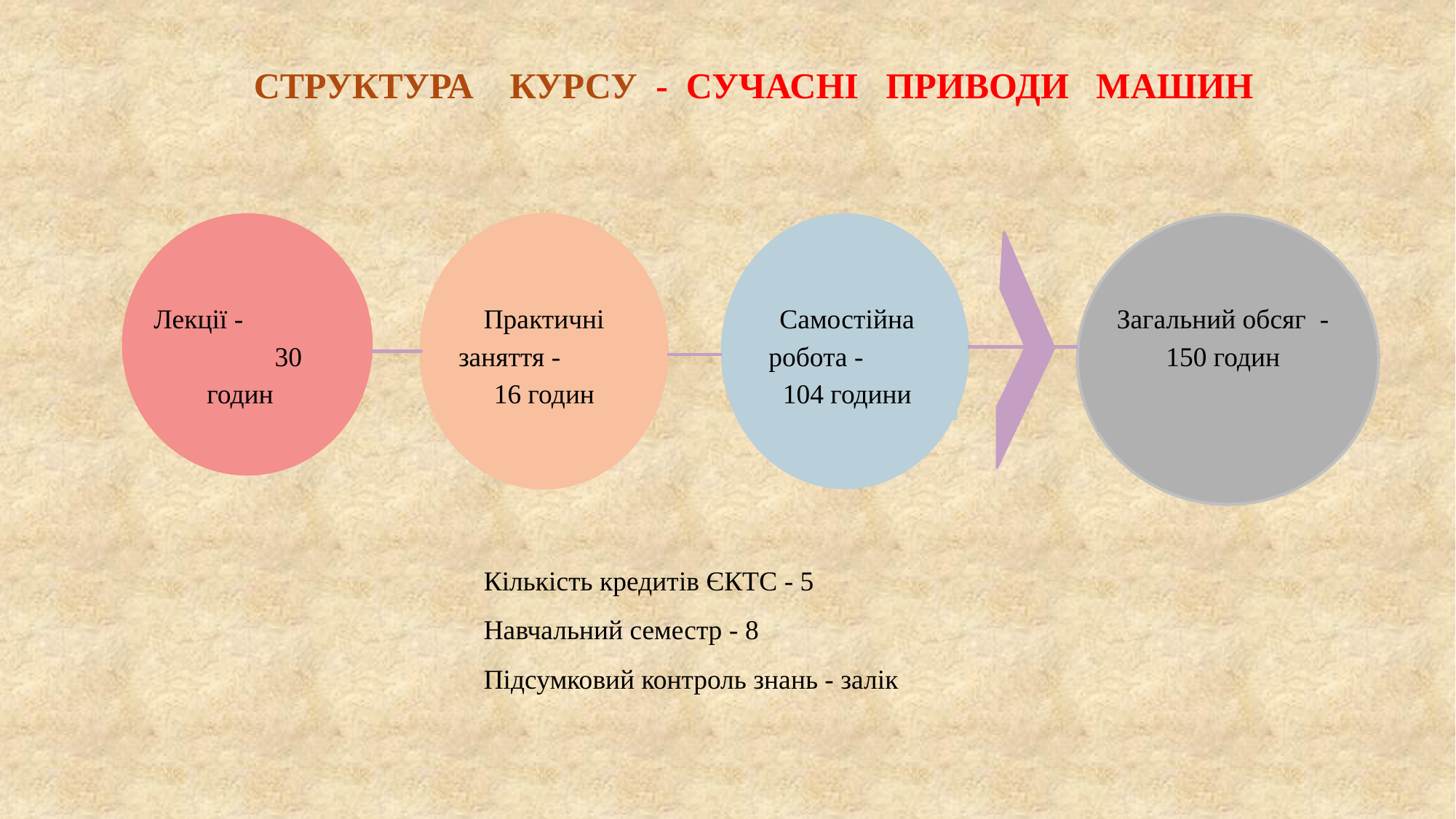

СТРУКТУРА    КУРСУ  -  СУЧАСНІ   ПРИВОДИ   МАШИН

Загальний обсяг  - 150 годин

Лекції -                           30 годин

Практичні заняття -           16 годин

Самостійна робота -          104 години

Кількість кредитів ЄКТС - 5
Навчальний семестр - 8
Підсумковий контроль знань - залік